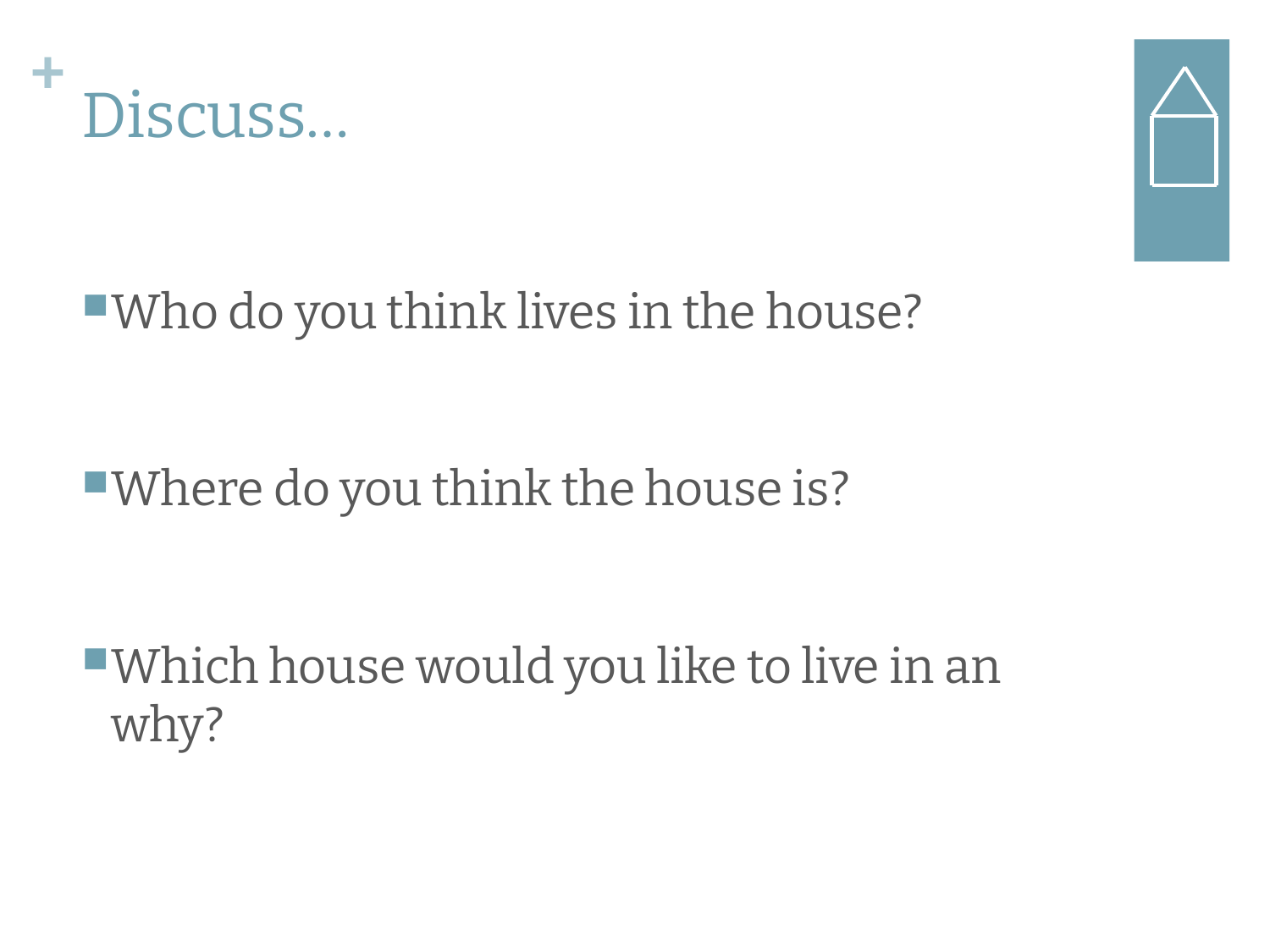

# Discuss…

Who do you think lives in the house?

Where do you think the house is?

Which house would you like to live in an why?